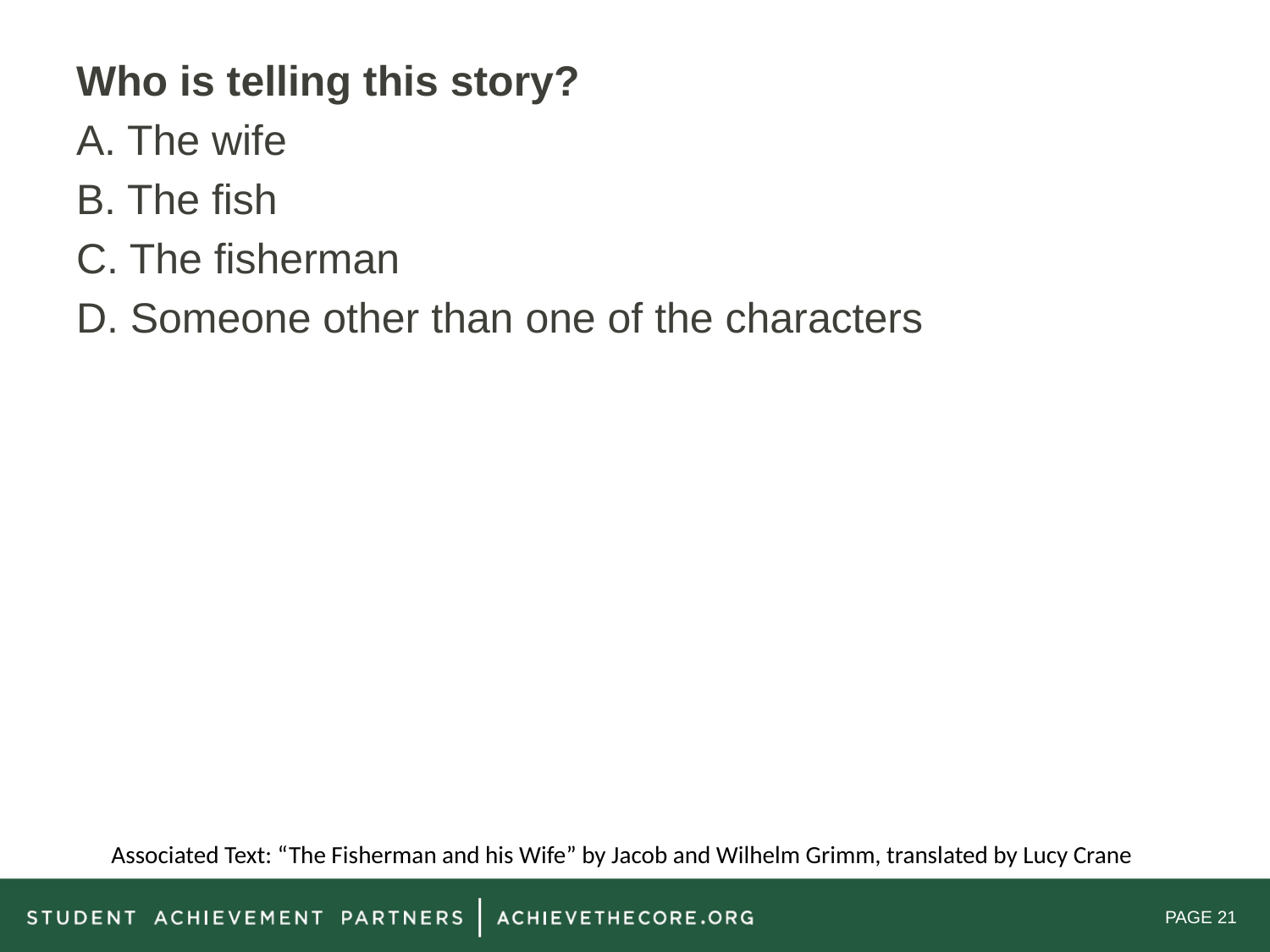

Who is telling this story?
A. The wife
B. The fish
C. The fisherman
D. Someone other than one of the characters

Associated Text: “The Fisherman and his Wife” by Jacob and Wilhelm Grimm, translated by Lucy Crane